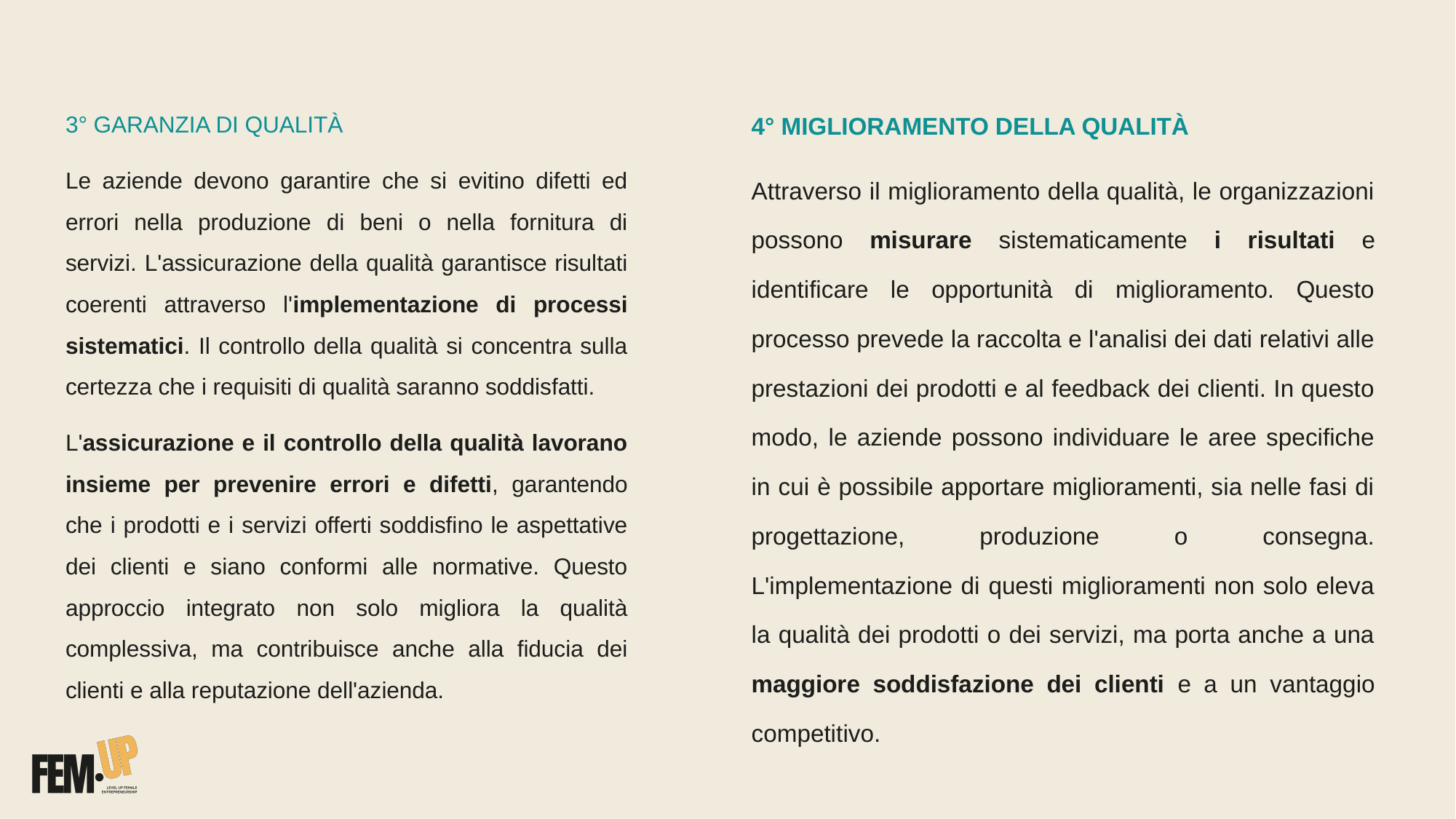

4° MIGLIORAMENTO DELLA QUALITÀ
Attraverso il miglioramento della qualità, le organizzazioni possono misurare sistematicamente i risultati e identificare le opportunità di miglioramento. Questo processo prevede la raccolta e l'analisi dei dati relativi alle prestazioni dei prodotti e al feedback dei clienti. In questo modo, le aziende possono individuare le aree specifiche in cui è possibile apportare miglioramenti, sia nelle fasi di progettazione, produzione o consegna. L'implementazione di questi miglioramenti non solo eleva la qualità dei prodotti o dei servizi, ma porta anche a una maggiore soddisfazione dei clienti e a un vantaggio competitivo.
3° GARANZIA DI QUALITÀ
Le aziende devono garantire che si evitino difetti ed errori nella produzione di beni o nella fornitura di servizi. L'assicurazione della qualità garantisce risultati coerenti attraverso l'implementazione di processi sistematici. Il controllo della qualità si concentra sulla certezza che i requisiti di qualità saranno soddisfatti.
L'assicurazione e il controllo della qualità lavorano insieme per prevenire errori e difetti, garantendo che i prodotti e i servizi offerti soddisfino le aspettative dei clienti e siano conformi alle normative. Questo approccio integrato non solo migliora la qualità complessiva, ma contribuisce anche alla fiducia dei clienti e alla reputazione dell'azienda.